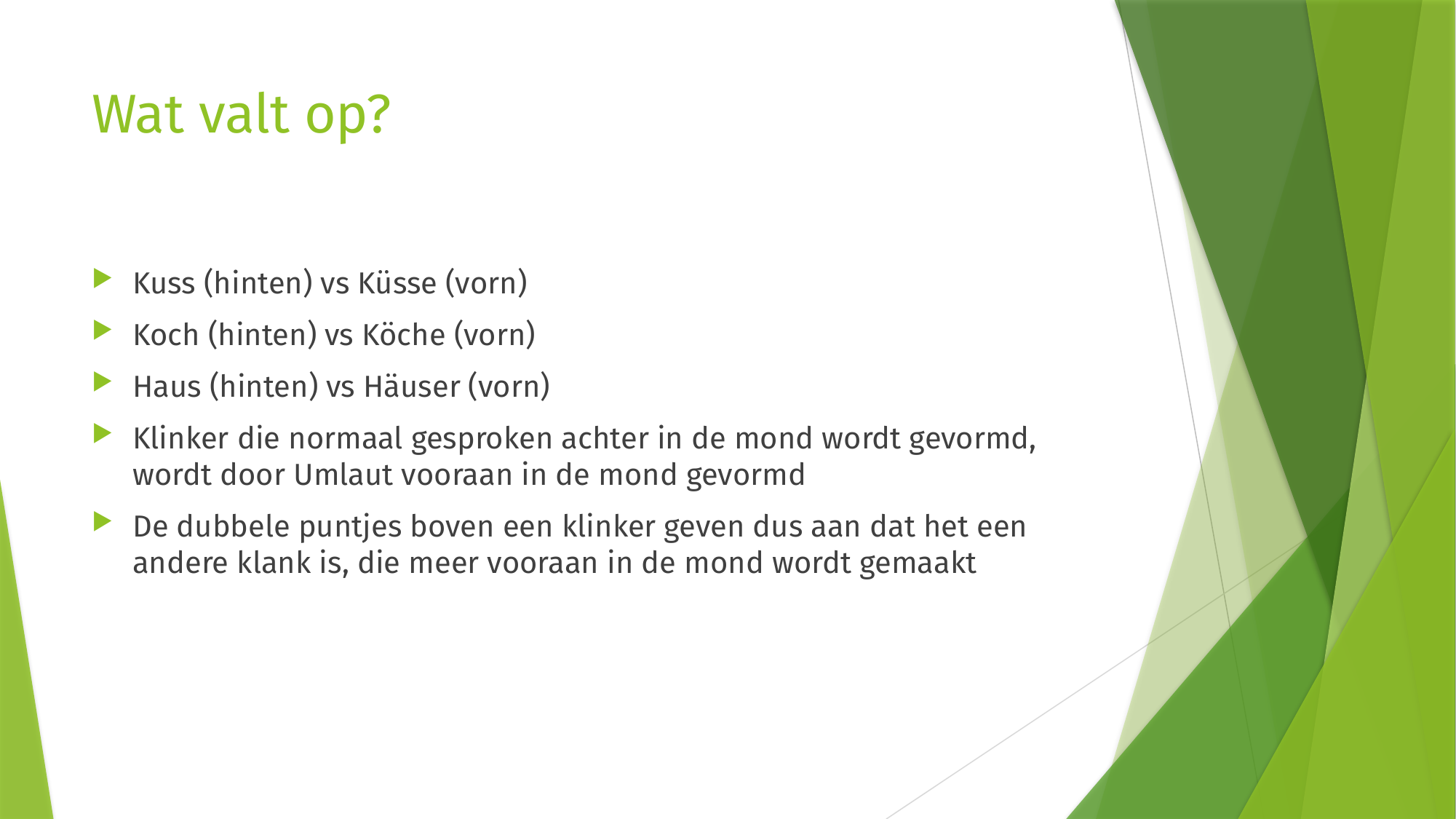

# Wat valt op?
Kuss (hinten) vs Küsse (vorn)
Koch (hinten) vs Köche (vorn)
Haus (hinten) vs Häuser (vorn)
Klinker die normaal gesproken achter in de mond wordt gevormd, wordt door Umlaut vooraan in de mond gevormd
De dubbele puntjes boven een klinker geven dus aan dat het een andere klank is, die meer vooraan in de mond wordt gemaakt